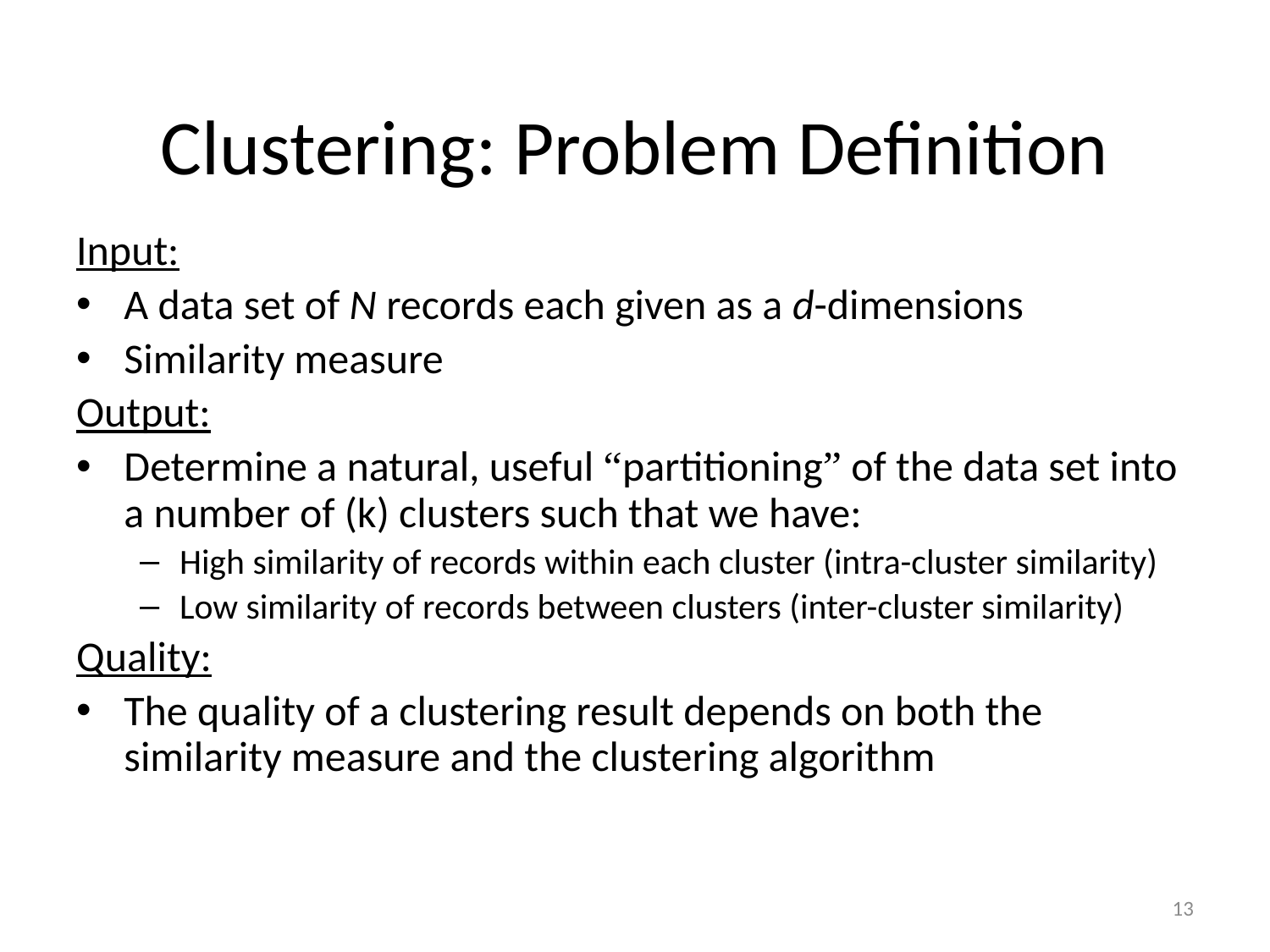

# Clustering: Problem Definition
Input:
A data set of N records each given as a d-dimensions
Similarity measure
Output:
Determine a natural, useful “partitioning” of the data set into a number of (k) clusters such that we have:
High similarity of records within each cluster (intra-cluster similarity)
Low similarity of records between clusters (inter-cluster similarity)
Quality:
The quality of a clustering result depends on both the similarity measure and the clustering algorithm
13